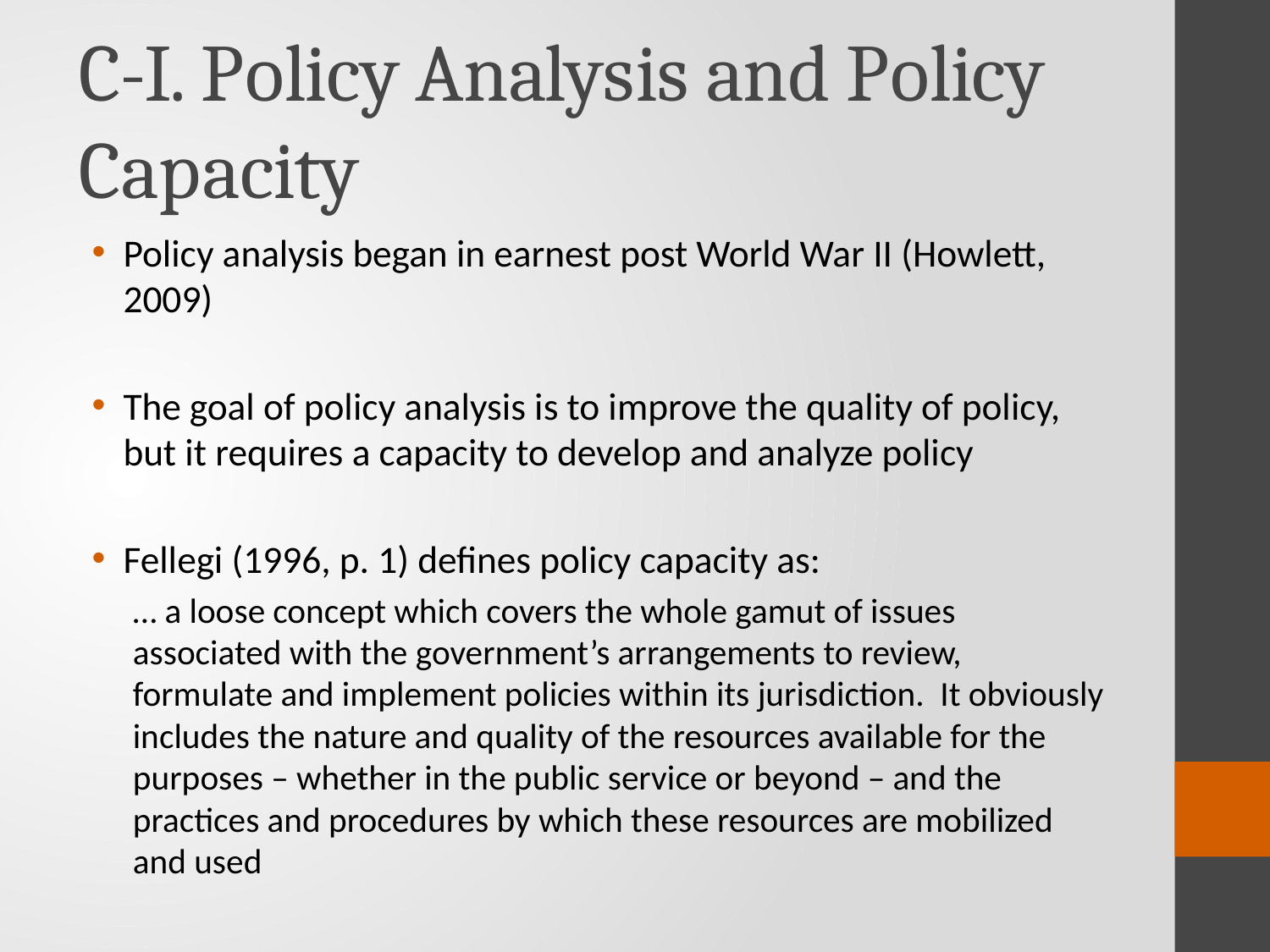

# C-I. Policy Analysis and Policy Capacity
Policy analysis began in earnest post World War II (Howlett, 2009)

The goal of policy analysis is to improve the quality of policy, but it requires a capacity to develop and analyze policy

Fellegi (1996, p. 1) defines policy capacity as:
… a loose concept which covers the whole gamut of issues associated with the government’s arrangements to review, formulate and implement policies within its jurisdiction.  It obviously includes the nature and quality of the resources available for the purposes – whether in the public service or beyond – and the practices and procedures by which these resources are mobilized and used